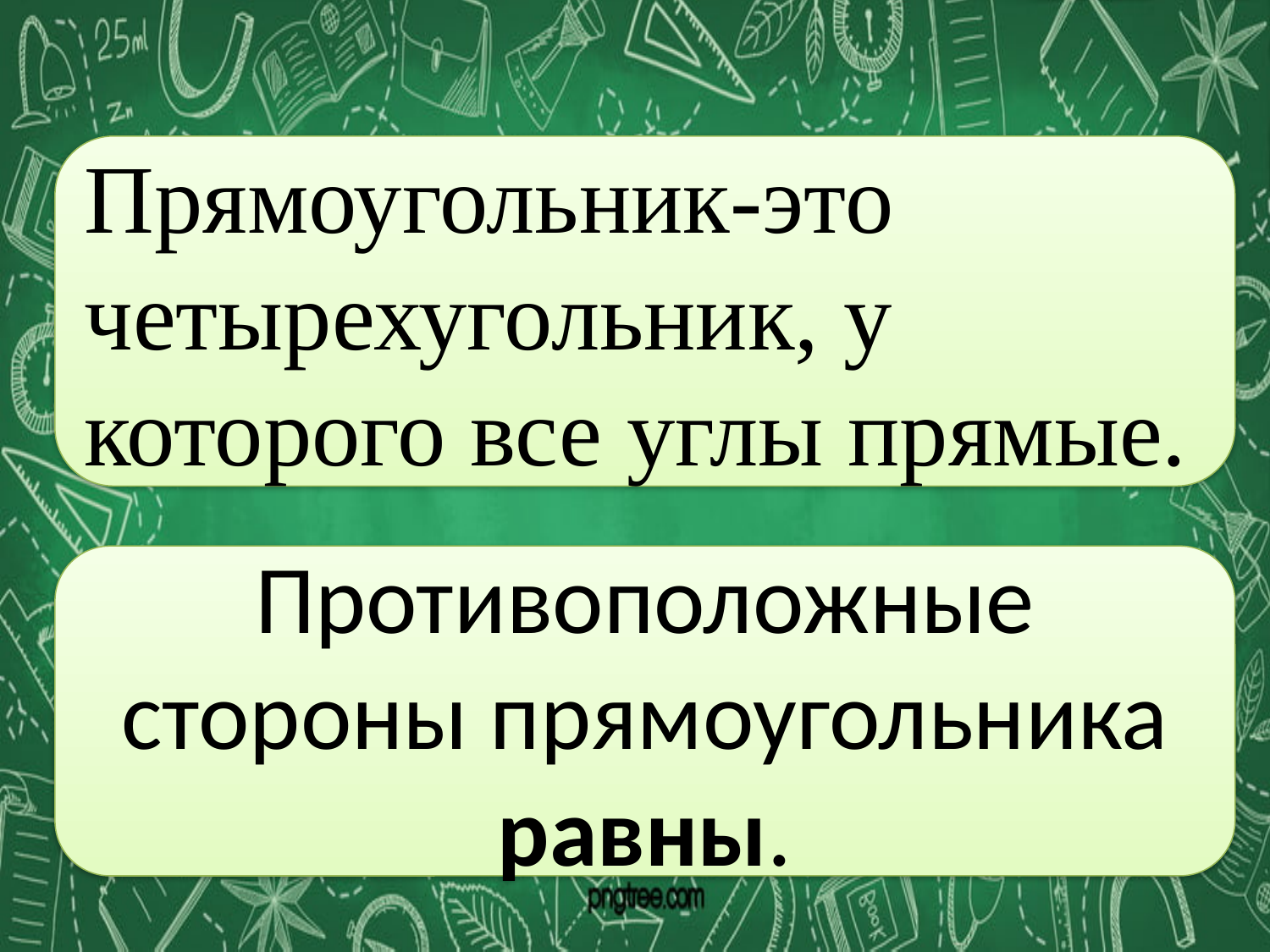

Прямоугольник-это четырехугольник, у которого все углы прямые.
Противоположные стороны прямоугольника равны.